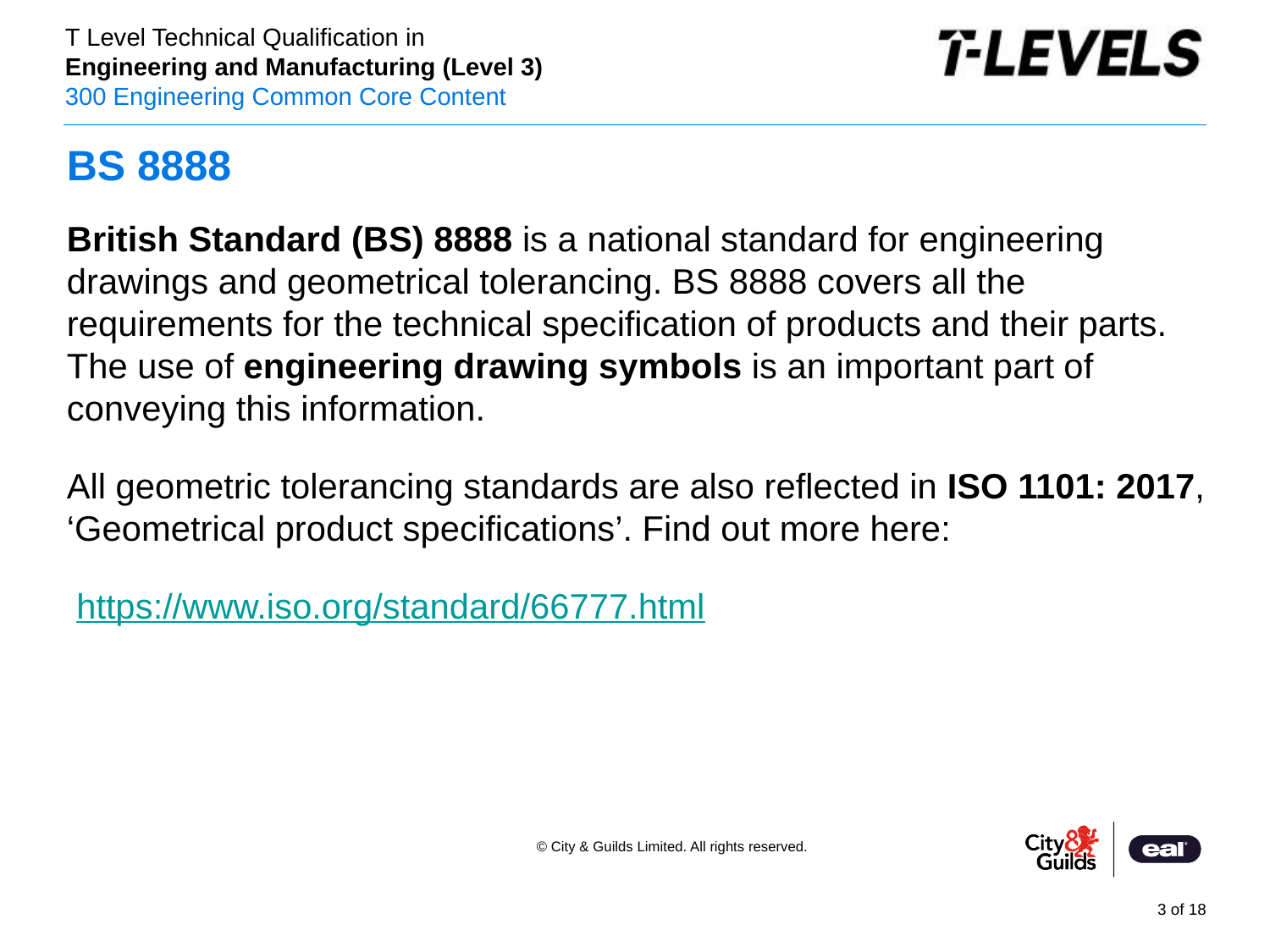

BS 8888
British Standard (BS) 8888 is a national standard for engineering drawings and geometrical tolerancing. BS 8888 covers all the requirements for the technical specification of products and their parts. The use of engineering drawing symbols is an important part of conveying this information.
All geometric tolerancing standards are also reflected in ISO 1101: 2017, ‘Geometrical product specifications’. Find out more here:
 https://www.iso.org/standard/66777.html